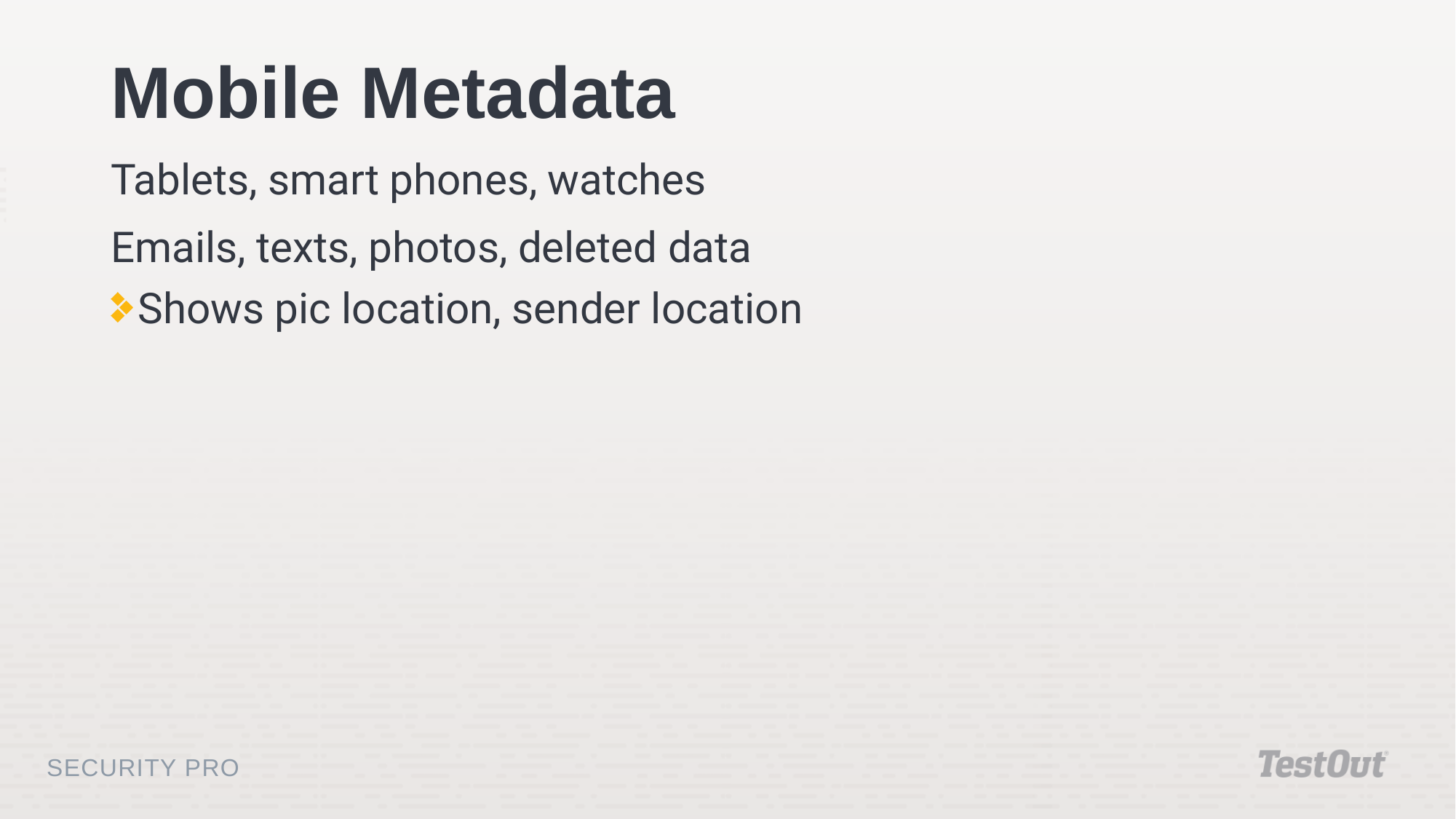

# Mobile Metadata
Tablets, smart phones, watches
Emails, texts, photos, deleted data
Shows pic location, sender location
Security Pro